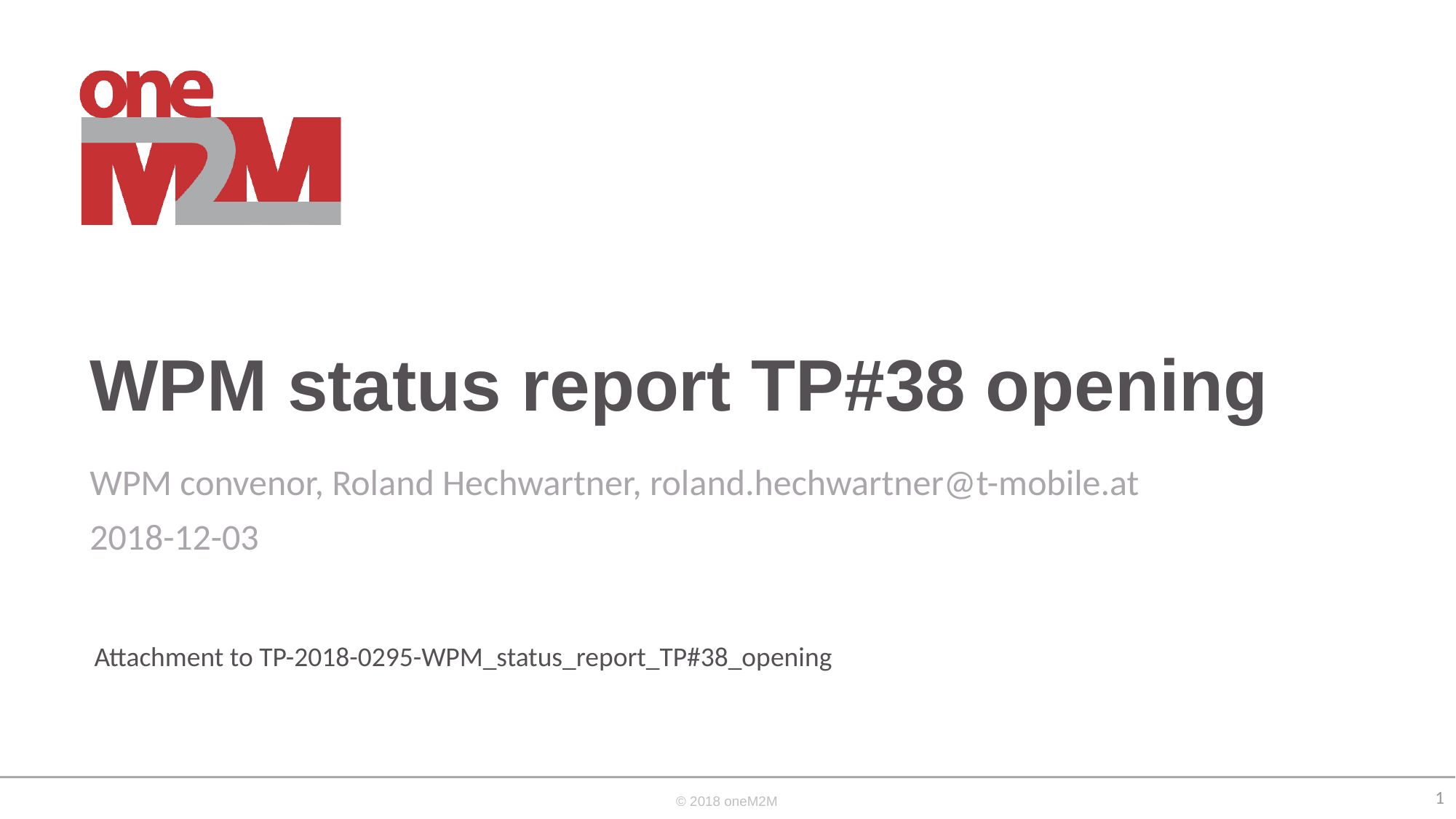

# WPM status report TP#38 opening
WPM convenor, Roland Hechwartner, roland.hechwartner@t-mobile.at
2018-12-03
Attachment to TP-2018-0295-WPM_status_report_TP#38_opening
1